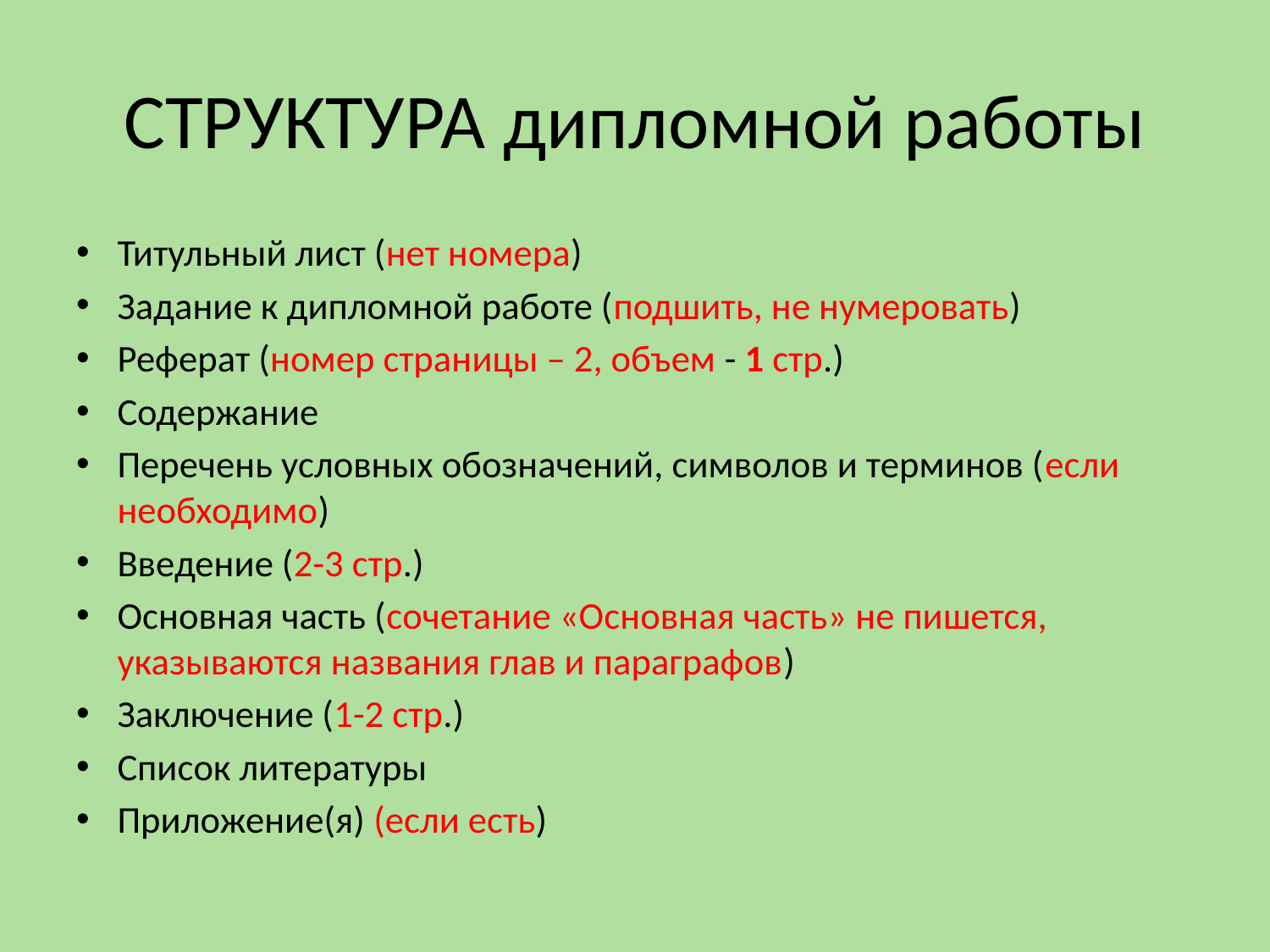

# СТРУКТУРА дипломной работы
Титульный лист (нет номера)
Задание к дипломной работе (подшить, не нумеровать)
Реферат (номер страницы – 2, объем - 1 стр.)
Содержание
Перечень условных обозначений, символов и терминов (если необходимо)
Введение (2-3 стр.)
Основная часть (сочетание «Основная часть» не пишется, указываются названия глав и параграфов)
Заключение (1-2 стр.)
Список литературы
Приложение(я) (если есть)